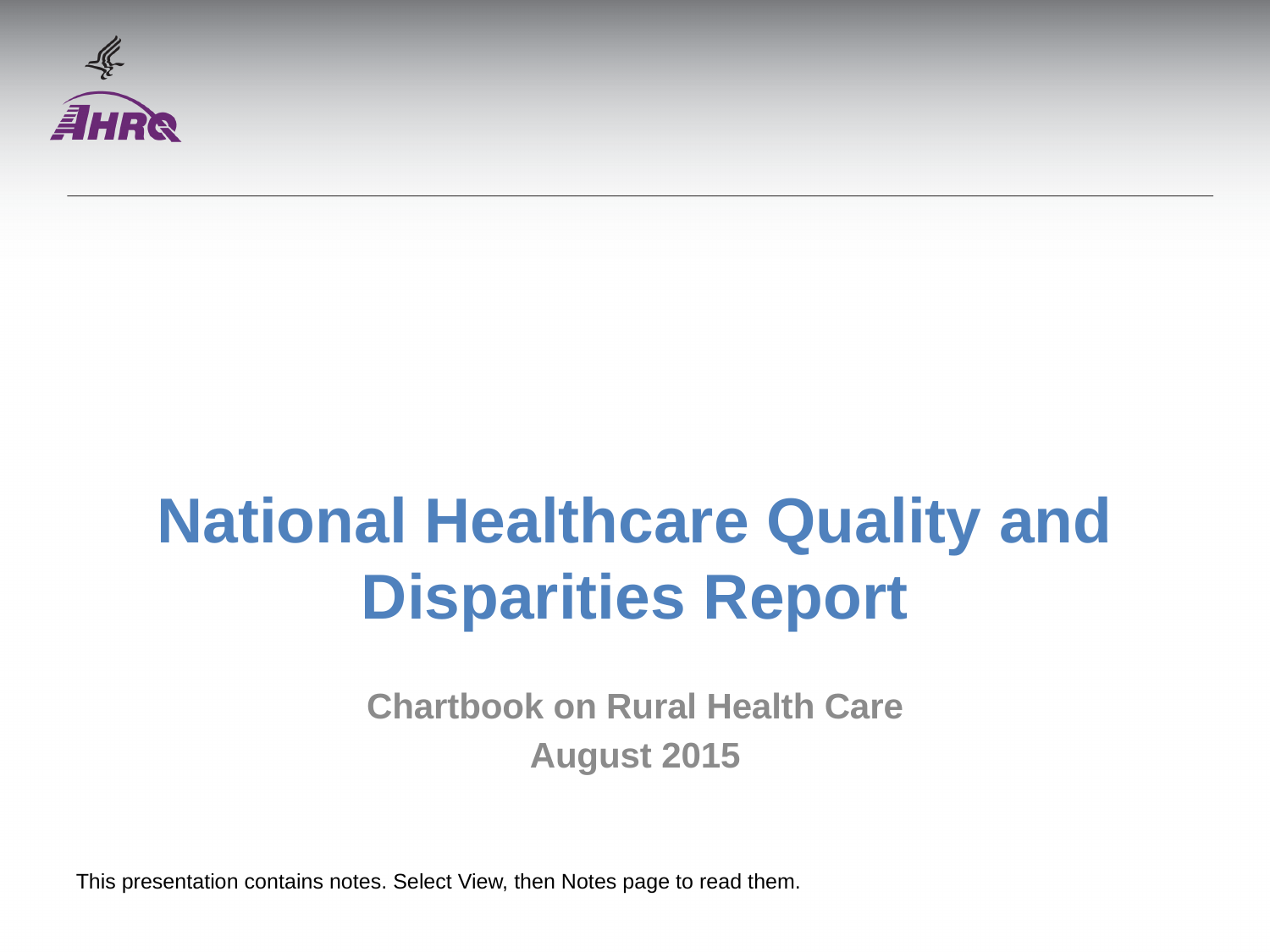

# National Healthcare Quality and Disparities Report
Chartbook on Rural Health Care
August 2015
This presentation contains notes. Select View, then Notes page to read them.